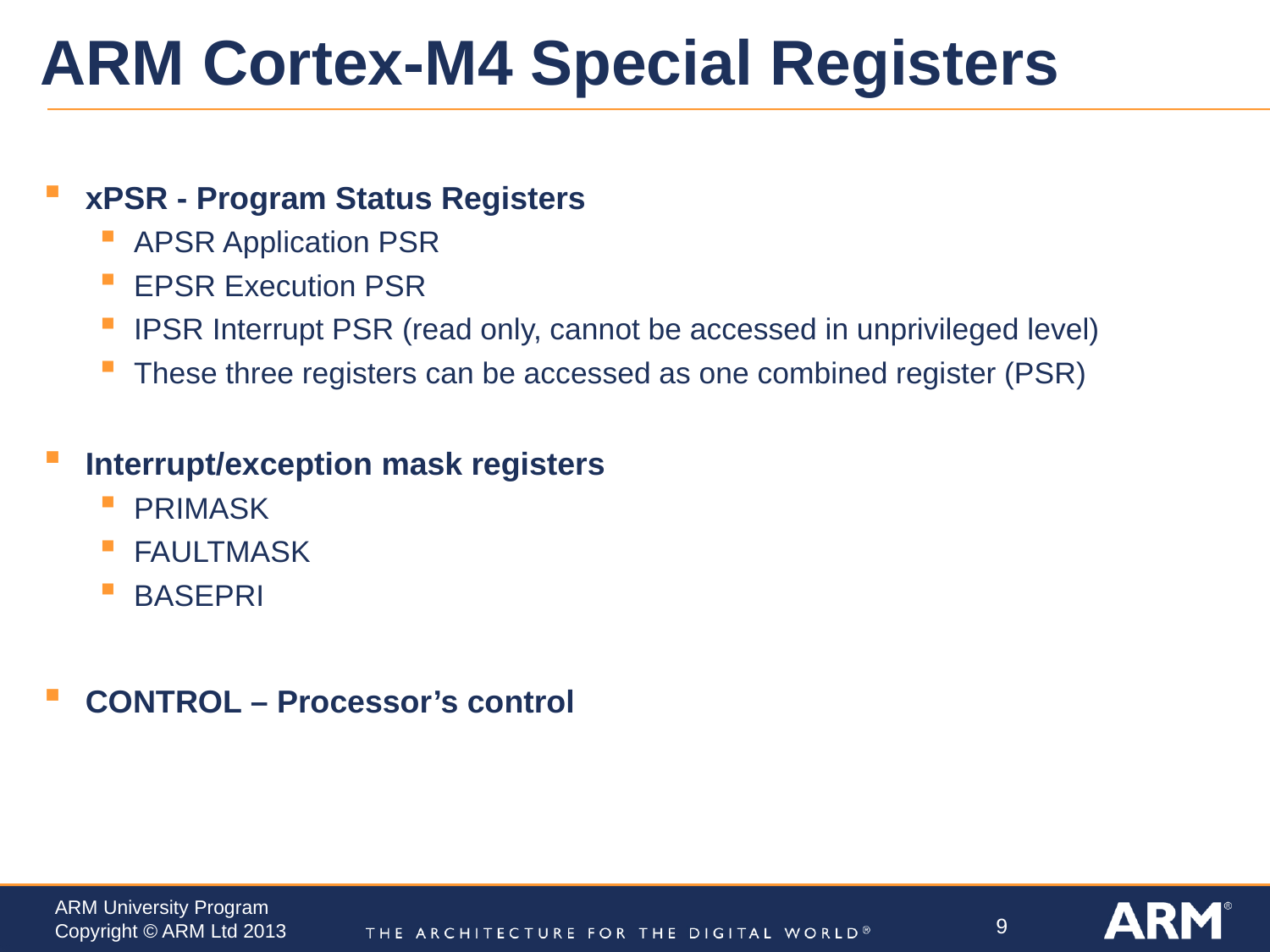

# ARM Cortex-M4 Special Registers

xPSR - Program Status Registers
APSR Application PSR
EPSR Execution PSR
IPSR Interrupt PSR (read only, cannot be accessed in unprivileged level)
These three registers can be accessed as one combined register (PSR)

Interrupt/exception mask registers
PRIMASK
FAULTMASK
BASEPRI

CONTROL – Processor’s control